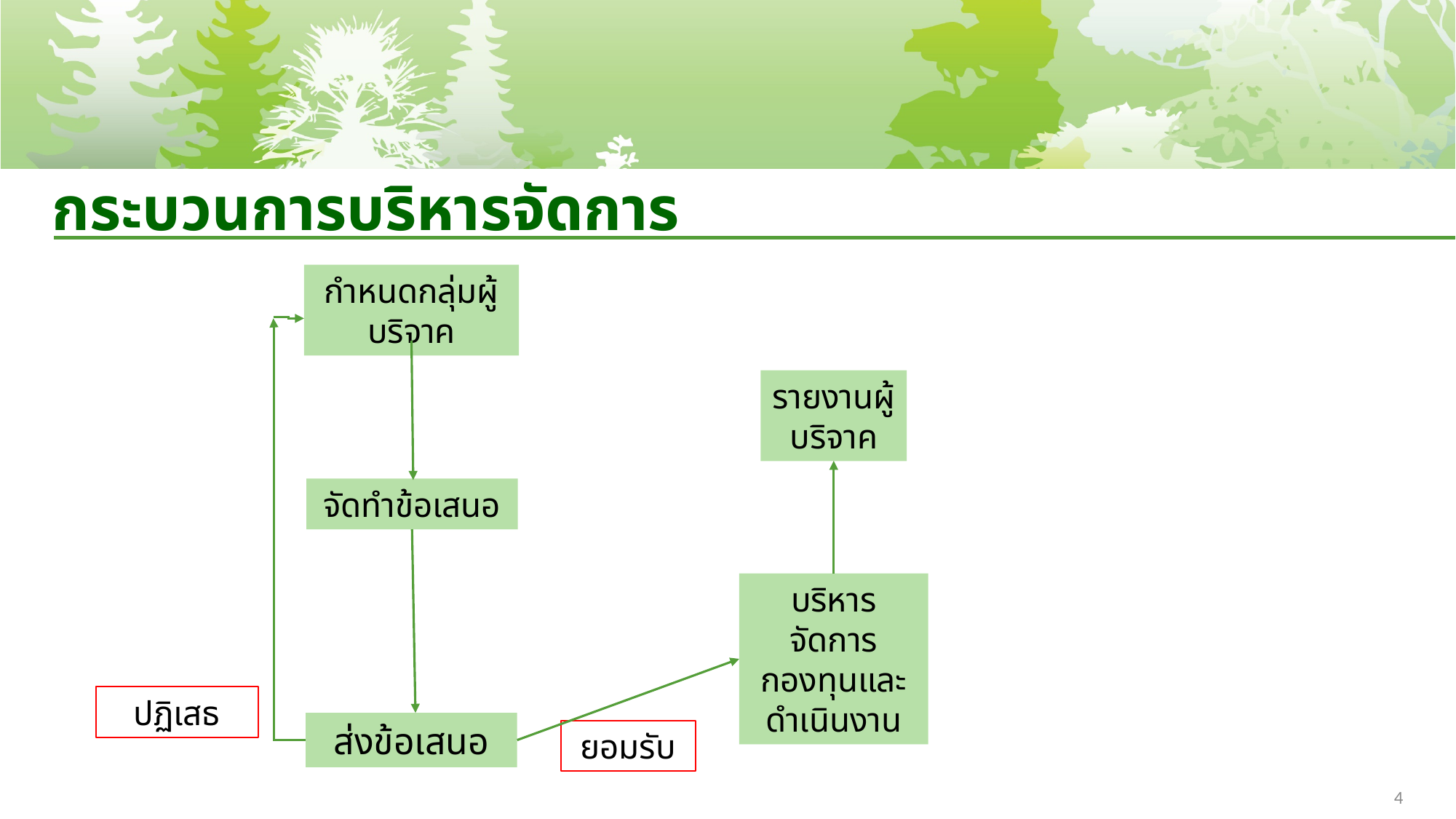

# กระบวนการบริหารจัดการ
กำหนดกลุ่มผู้บริจาค
รายงานผู้บริจาค
จัดทำข้อเสนอ
บริหารจัดการกองทุนและดำเนินงาน
ปฏิเสธ
ส่งข้อเสนอ
ยอมรับ
4